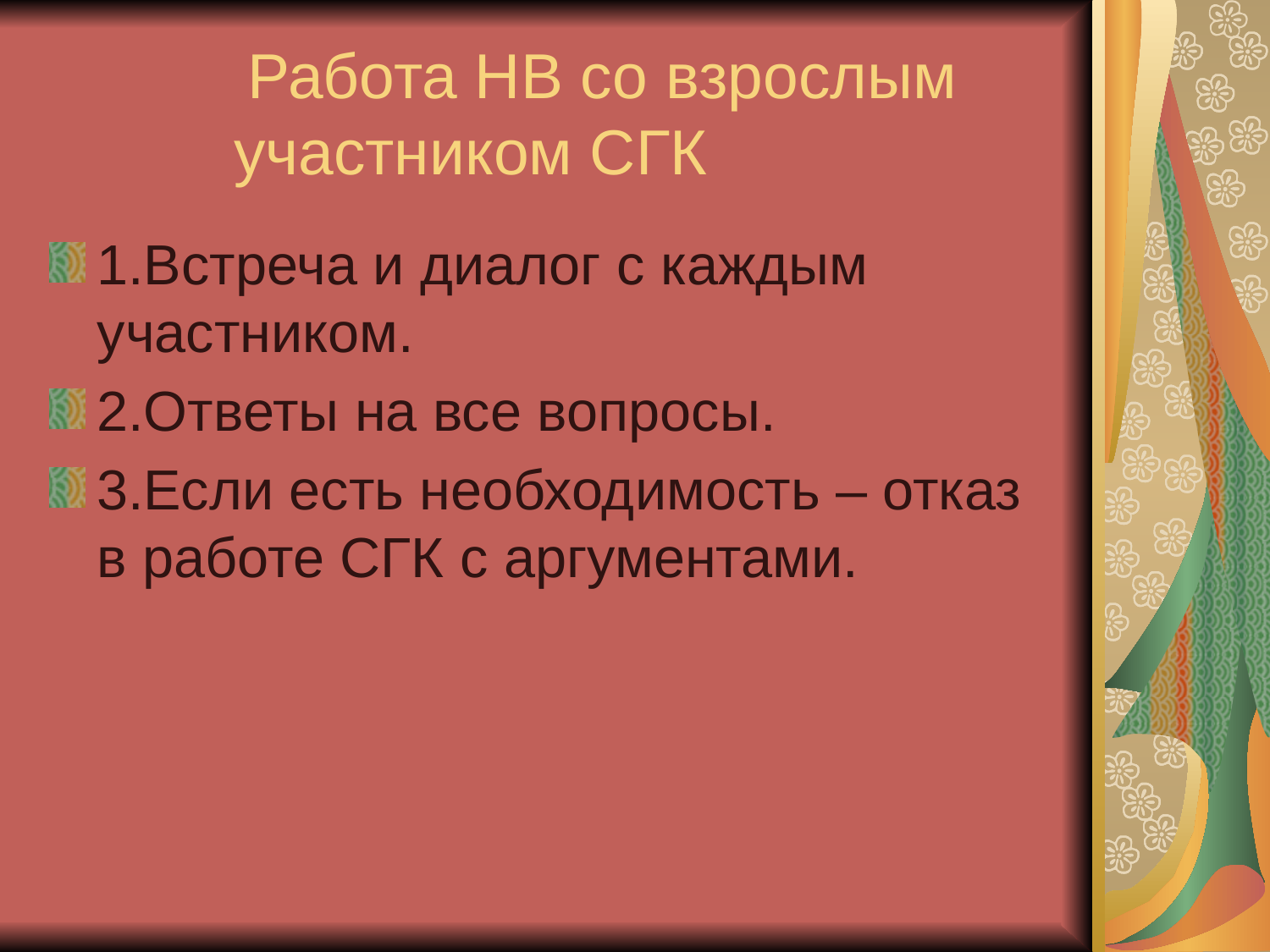

# Работа НВ со взрослым участником СГК
1.Встреча и диалог с каждым участником.
2.Ответы на все вопросы.
3.Если есть необходимость – отказ в работе СГК с аргументами.